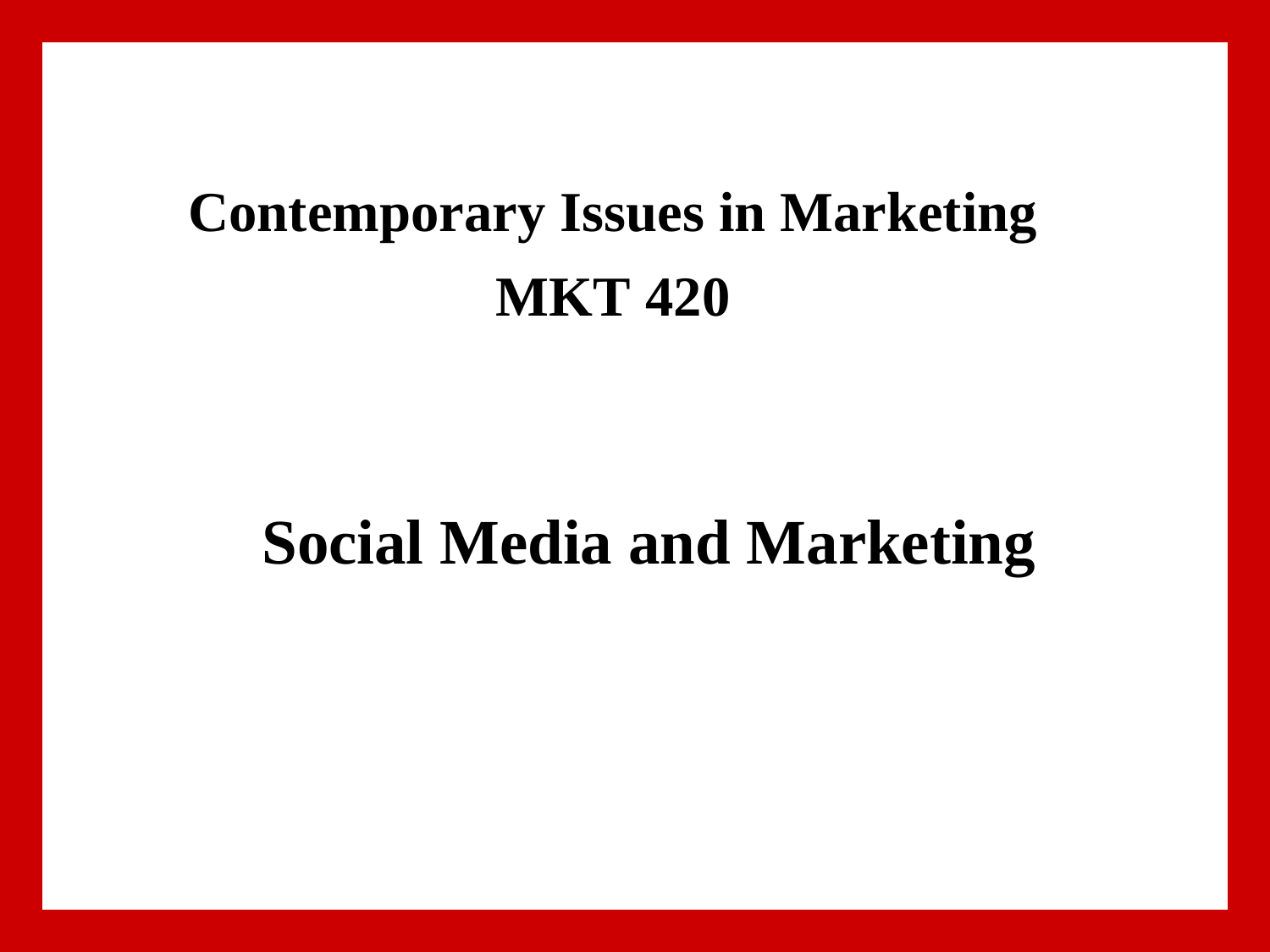

Contemporary Issues in Marketing
420 MKT

# Social Media and Marketing